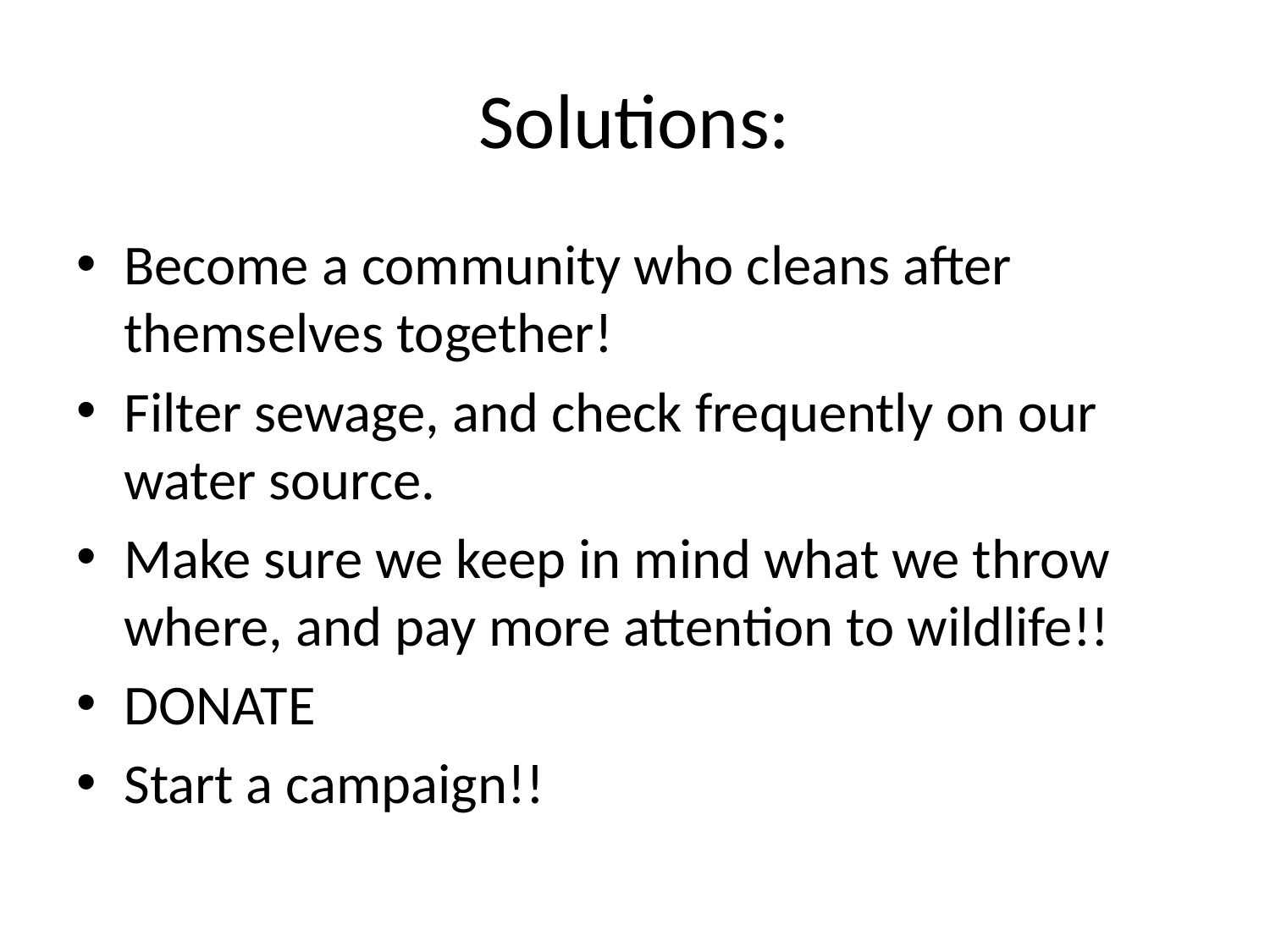

# Solutions:
Become a community who cleans after themselves together!
Filter sewage, and check frequently on our water source.
Make sure we keep in mind what we throw where, and pay more attention to wildlife!!
DONATE
Start a campaign!!